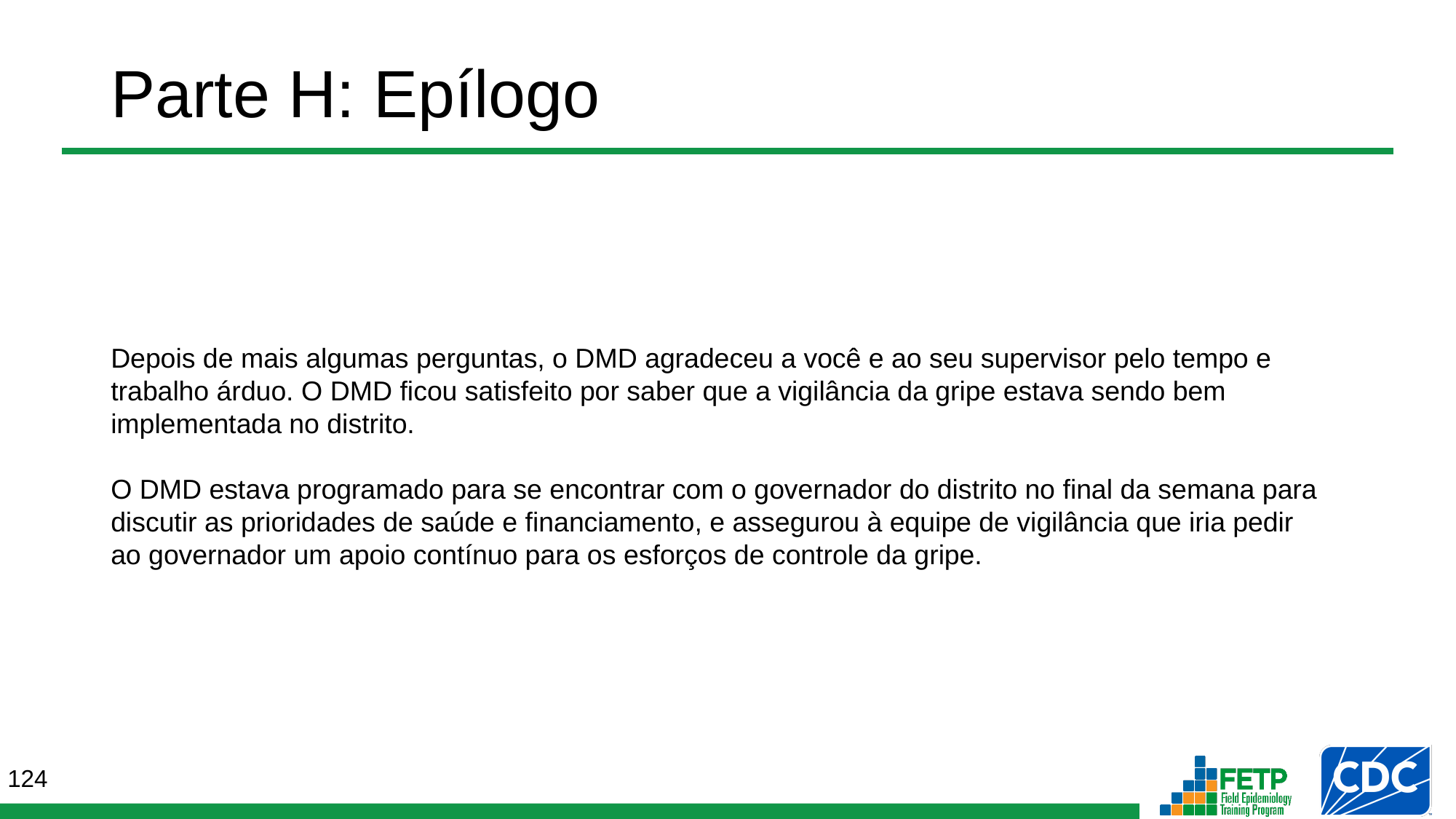

# Parte H: Epílogo
Depois de mais algumas perguntas, o DMD agradeceu a você e ao seu supervisor pelo tempo e trabalho árduo. O DMD ficou satisfeito por saber que a vigilância da gripe estava sendo bem implementada no distrito.

O DMD estava programado para se encontrar com o governador do distrito no final da semana para discutir as prioridades de saúde e financiamento, e assegurou à equipe de vigilância que iria pedir ao governador um apoio contínuo para os esforços de controle da gripe.